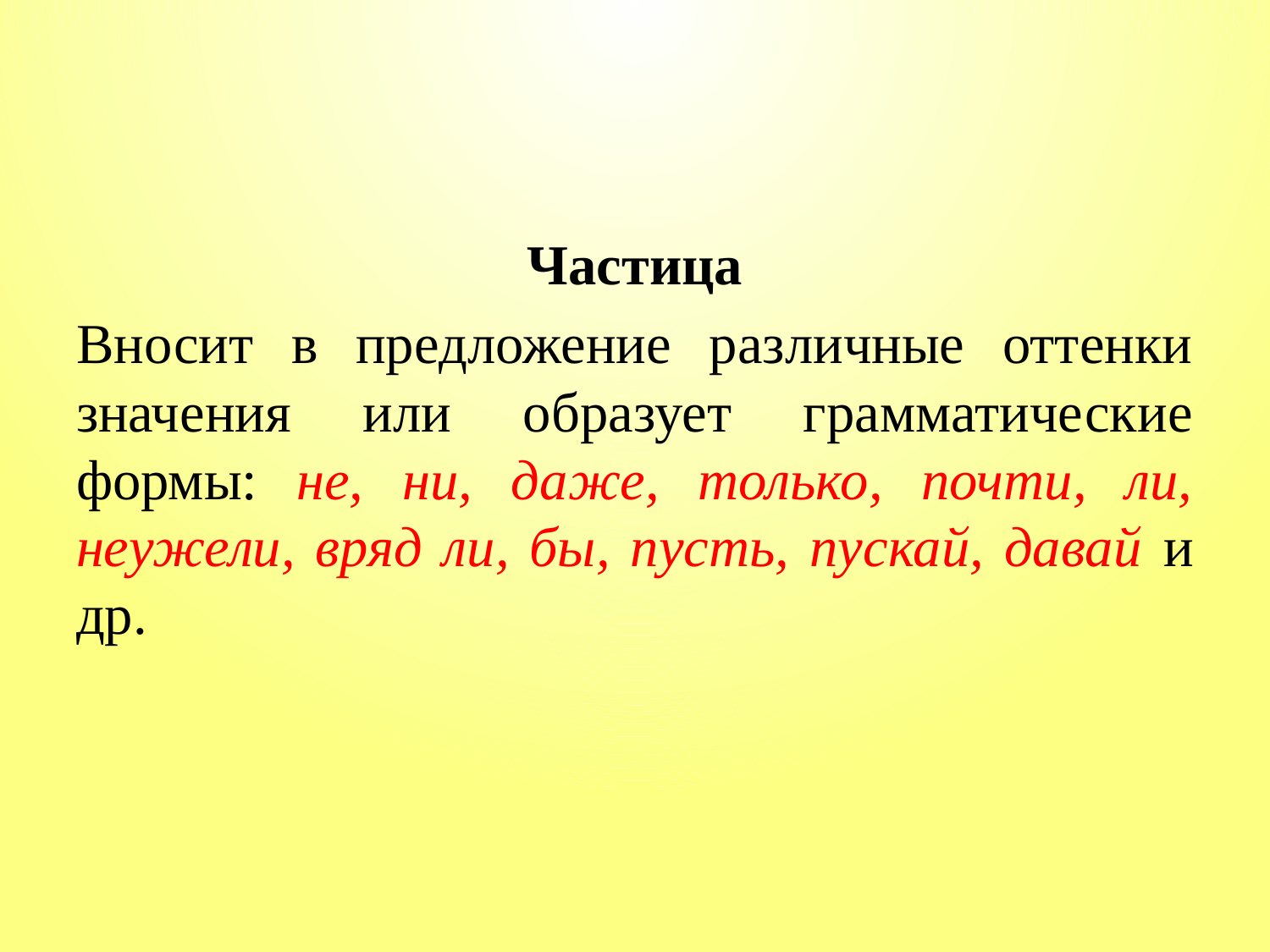

#
Частица
Вносит в предложение различные оттенки значения или образует грамматические формы: не, ни, даже, только, почти, ли, неужели, вряд ли, бы, пусть, пускай, давай и др.